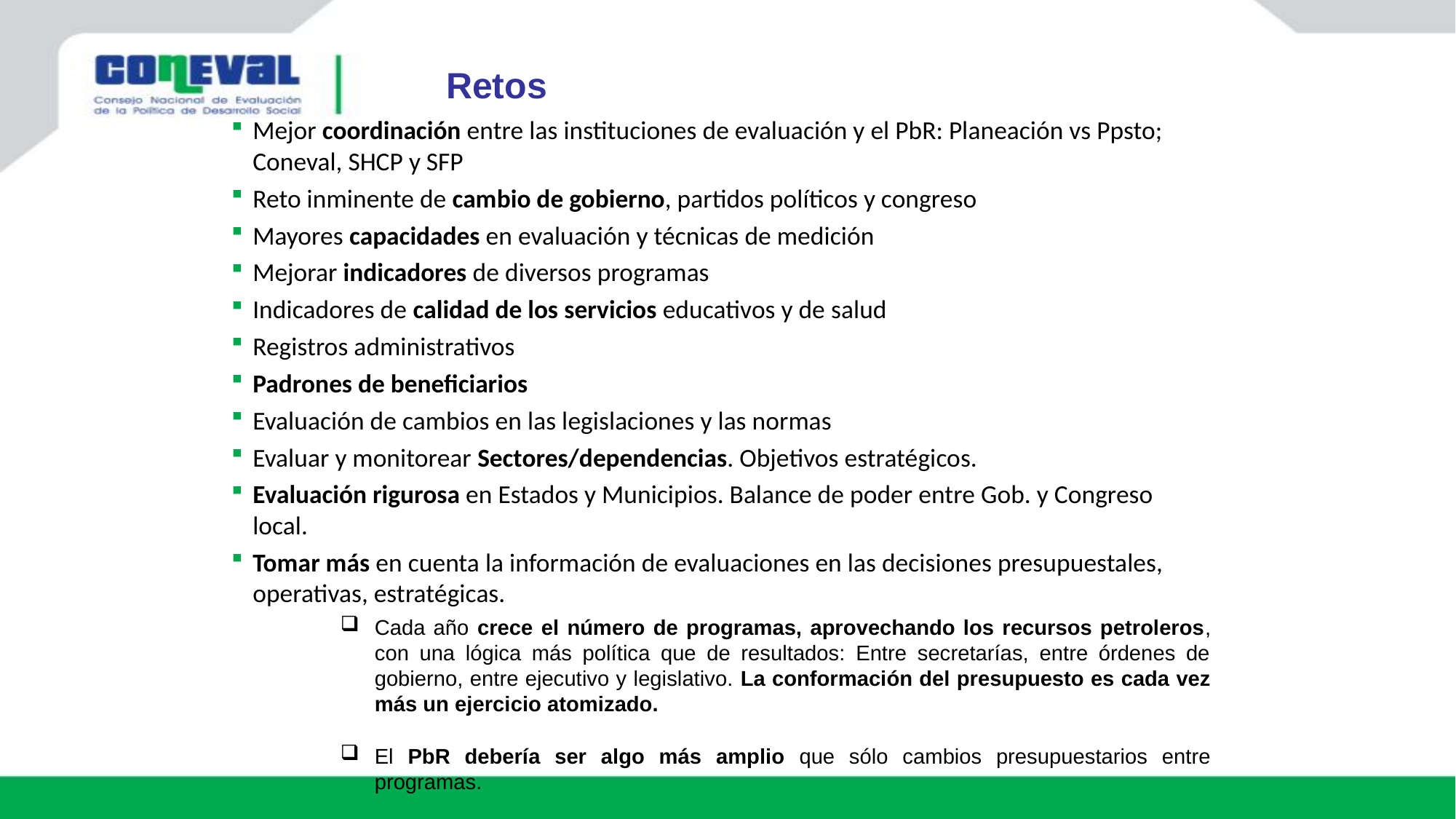

Retos

Mejor coordinación entre las instituciones de evaluación y el PbR: Planeación vs Ppsto;  Coneval, SHCP y SFP
Reto inminente de cambio de gobierno, partidos políticos y congreso
Mayores capacidades en evaluación y técnicas de medición
Mejorar indicadores de diversos programas
Indicadores de calidad de los servicios educativos y de salud
Registros administrativos
Padrones de beneficiarios
Evaluación de cambios en las legislaciones y las normas
Evaluar y monitorear Sectores/dependencias. Objetivos estratégicos.
Evaluación rigurosa en Estados y Municipios. Balance de poder entre Gob. y Congreso local.
Tomar más en cuenta la información de evaluaciones en las decisiones presupuestales, operativas, estratégicas.
Cada año crece el número de programas, aprovechando los recursos petroleros, con una lógica más política que de resultados: Entre secretarías, entre órdenes de gobierno, entre ejecutivo y legislativo. La conformación del presupuesto es cada vez más un ejercicio atomizado.
El PbR debería ser algo más amplio que sólo cambios presupuestarios entre programas.